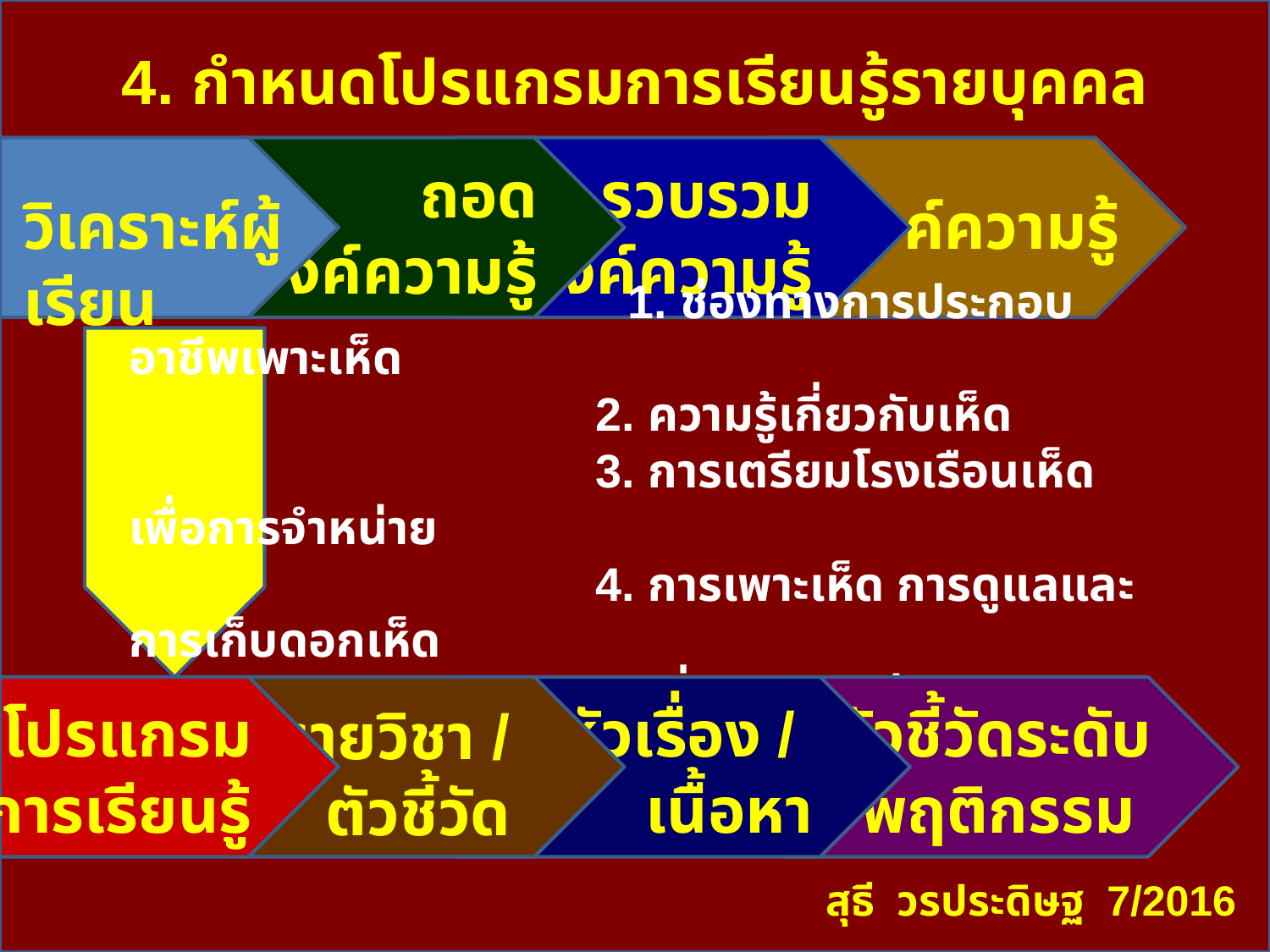

# 4. กำหนดโปรแกรมการเรียนรู้รายบุคคล

ถอด
องค์ความรู้
รวบรวม
องค์ความรู้
วิเคราะห์ผู้เรียน
องค์ความรู้
                                      1. ช่องทางการประกอบอาชีพเพาะเห็ด
                                      2. ความรู้เกี่ยวกับเห็ด
                                      3. การเตรียมโรงเรือนเห็ดเพื่อการจำหน่าย
                                      4. การเพาะเห็ด การดูแลและการเก็บดอกเห็ด
                                          เพื่อการจำหน่าย

โปรแกรมการเรียนรู้
หัวเรื่อง /
เนื้อหา
ตัวชี้วัดระดับพฤติกรรม
รายวิชา /
ตัวชี้วัด
สุธี  วรประดิษฐ  7/2016